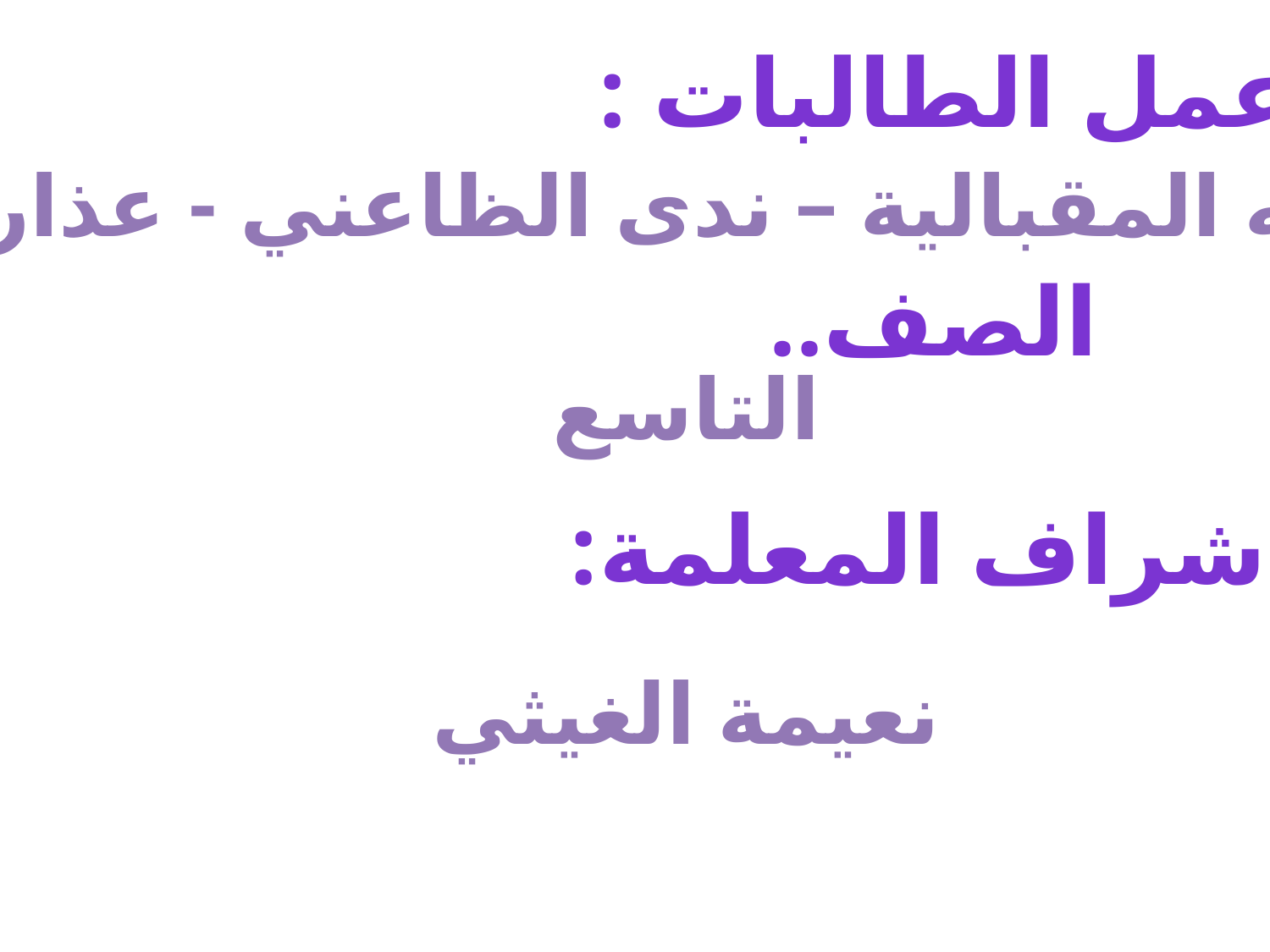

عمل الطالبات :

الصف..

إشراف المعلمة:
أميمه المقبالية – ندى الظاعني - عذاري

التاسع

نعيمة الغيثي